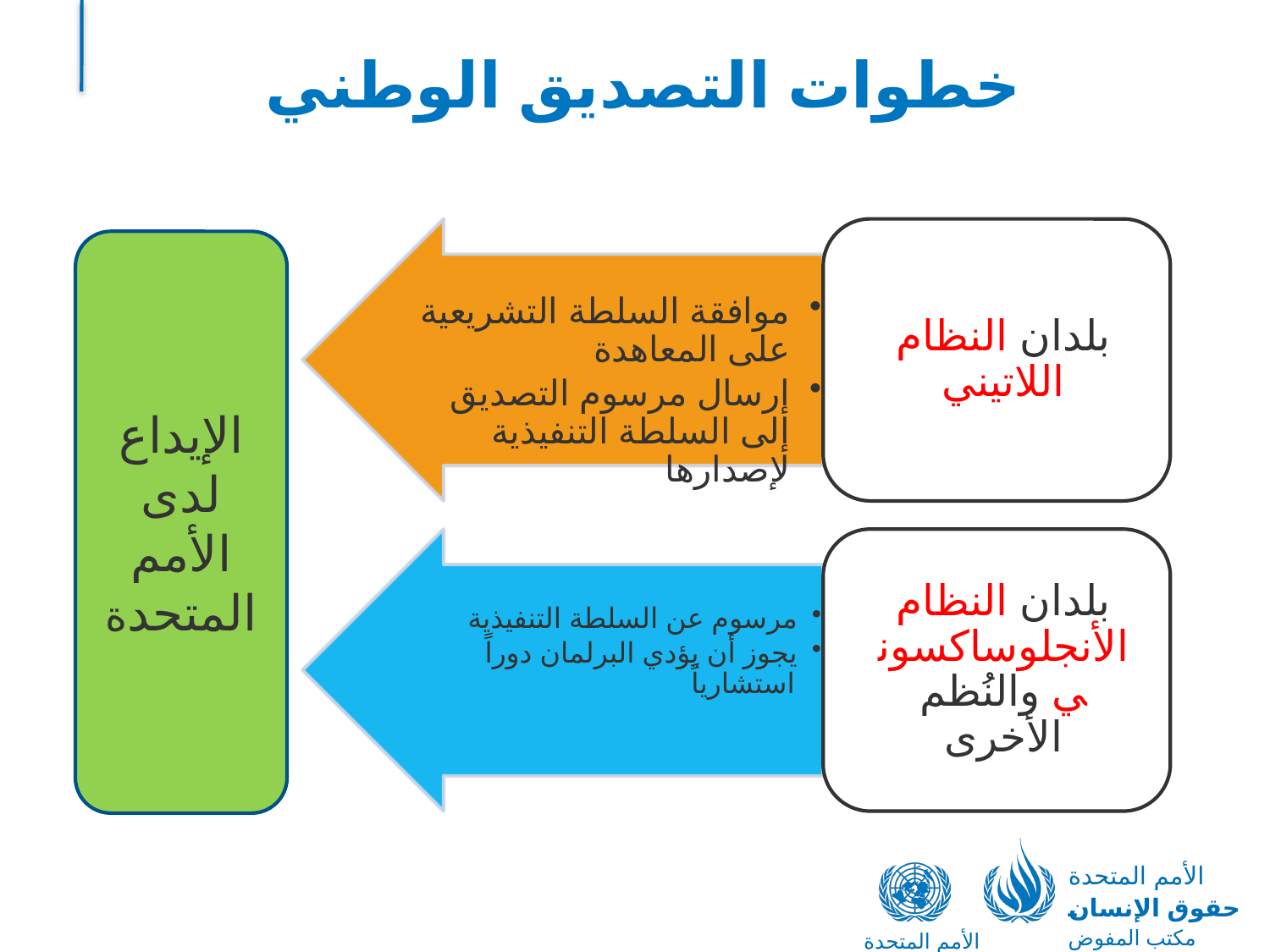

# خطوات التصديق الوطني

موافقة السلطة التشريعية على المعاهدة
إرسال مرسوم التصديق إلى السلطة التنفيذية لإصدارها
بلدان النظام اللاتيني

مرسوم عن السلطة التنفيذية
يجوز أن يؤدي البرلمان دوراً استشارياً
بلدان النظام الأنجلوساكسوني والنُظم الأخرى
الإيداع لدى الأمم المتحدة
الأمم المتحدة
حقوق الإنسان
مكتب المفوض السامي
الأمم المتحدة